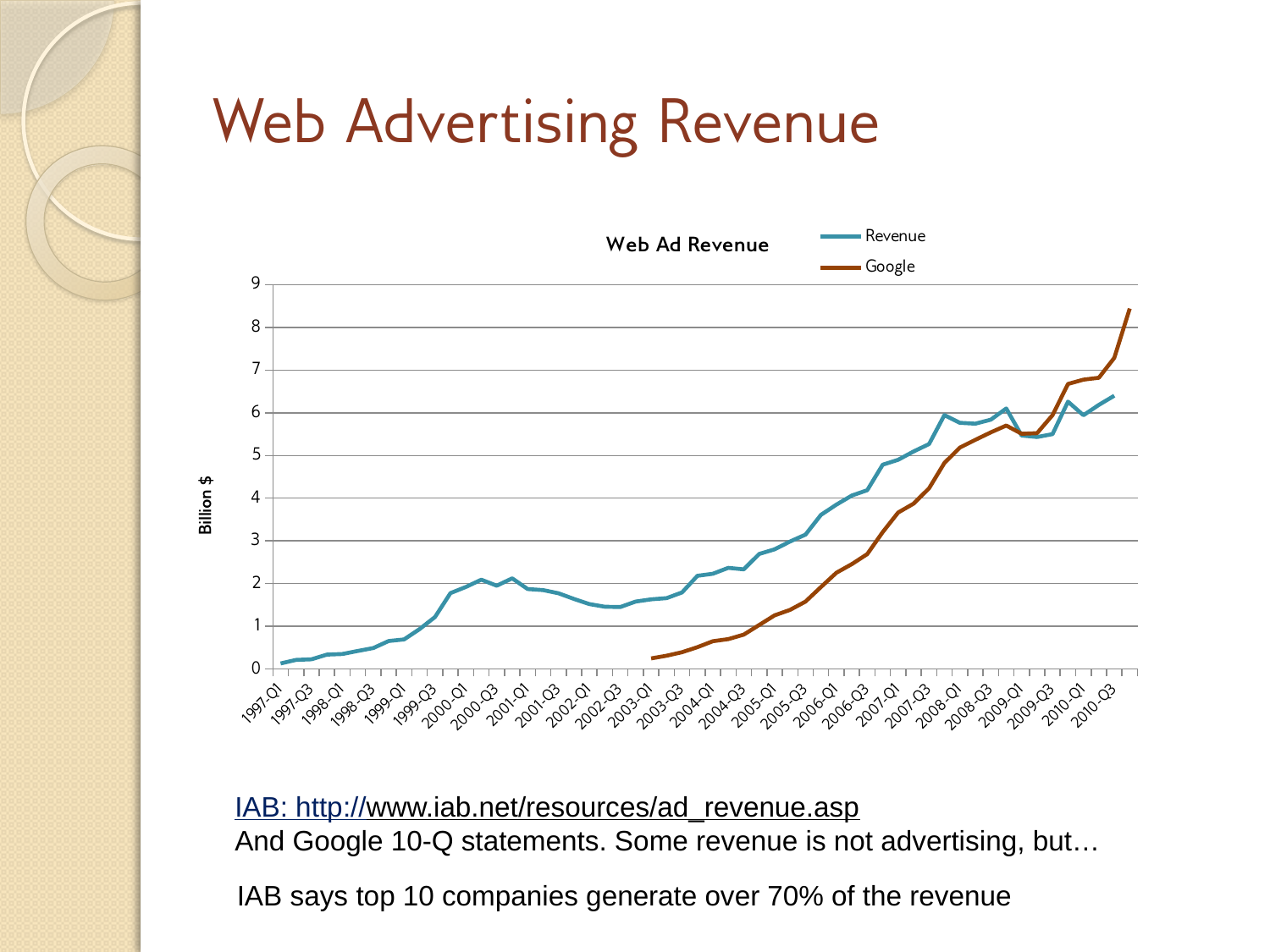

# Web Advertising Revenue

### Chart: Web Ad Revenue

| Category | Revenue | Google |
|---|---|---|
| 1997-Q1 | 0.13 | None |
| 1997-Q2 | 0.214 | None |
| 1997-Q3 | 0.227 | None |
| 1997-Q4 | 0.338 | None |
| 1998-Q1 | 0.351 | None |
| 1998-Q2 | 0.423 | None |
| 1998-Q3 | 0.491 | None |
| 1998-Q4 | 0.656 | None |
| 1999-Q1 | 0.693 | None |
| 1999-Q2 | 0.934 | None |
| 1999-Q3 | 1.217 | None |
| 1999-Q4 | 1.777 | None |
| 2000-Q1 | 1.922 | None |
| 2000-Q2 | 2.091 | None |
| 2000-Q3 | 1.951 | None |
| 2000-Q4 | 2.123 | None |
| 2001-Q1 | 1.872 | None |
| 2001-Q2 | 1.848 | None |
| 2001-Q3 | 1.773 | None |
| 2001-Q4 | 1.641 | None |
| 2002-Q1 | 1.52 | None |
| 2002-Q2 | 1.458 | None |
| 2002-Q3 | 1.451 | None |
| 2002-Q4 | 1.58 | None |
| 2003-Q1 | 1.632 | 0.248618 |
| 2003-Q2 | 1.66 | 0.311199 |
| 2003-Q3 | 1.793 | 0.393942 |
| 2003-Q4 | 2.182 | 0.512175 |
| 2004-Q1 | 2.23 | 0.651623 |
| 2004-Q2 | 2.369 | 0.700212 |
| 2004-Q3 | 2.333 | 0.805887 |
| 2004-Q4 | 2.694 | 1.0315010000000004 |
| 2005-Q1 | 2.802 | 1.256516 |
| 2005-Q2 | 2.985 | 1.384495 |
| 2005-Q3 | 3.147 | 1.578456 |
| 2005-Q4 | 3.608 | 1.9190930000000002 |
| 2006-Q1 | 3.848 | 2.253755 |
| 2006-Q2 | 4.061 | 2.455991 |
| 2006-Q3 | 4.186 | 2.689673 |
| 2006-Q4 | 4.784 | 3.2054980000000004 |
| 2007-Q1 | 4.899 | 3.663971 |
| 2007-Q2 | 5.094 | 3.871985 |
| 2007-Q3 | 5.267 | 4.231351 |
| 2007-Q4 | 5.946 | 4.826679 |
| 2008-Q1 | 5.765 | 5.186043 |
| 2008-Q2 | 5.745 | 5.367212 |
| 2008-Q3 | 5.838 | 5.541391 |
| 2008-Q4 | 6.1 | 5.700903999999998 |
| 2009-Q1 | 5.468 | 5.50899 |
| 2009-Q2 | 5.432 | 5.522897 |
| 2009-Q3 | 5.5 | 5.944851 |
| 2009-Q4 | 6.261 | 6.674261999999999 |
| 2010-Q1 | 5.942 | 6.775 |
| 2010-Q2 | 6.185 | 6.82 |
| 2010-Q3 | 6.4 | 7.286 |
| 2010-Q4 | None | 8.440000000000001 |
IAB: http://www.iab.net/resources/ad_revenue.asp
And Google 10-Q statements. Some revenue is not advertising, but…
IAB says top 10 companies generate over 70% of the revenue